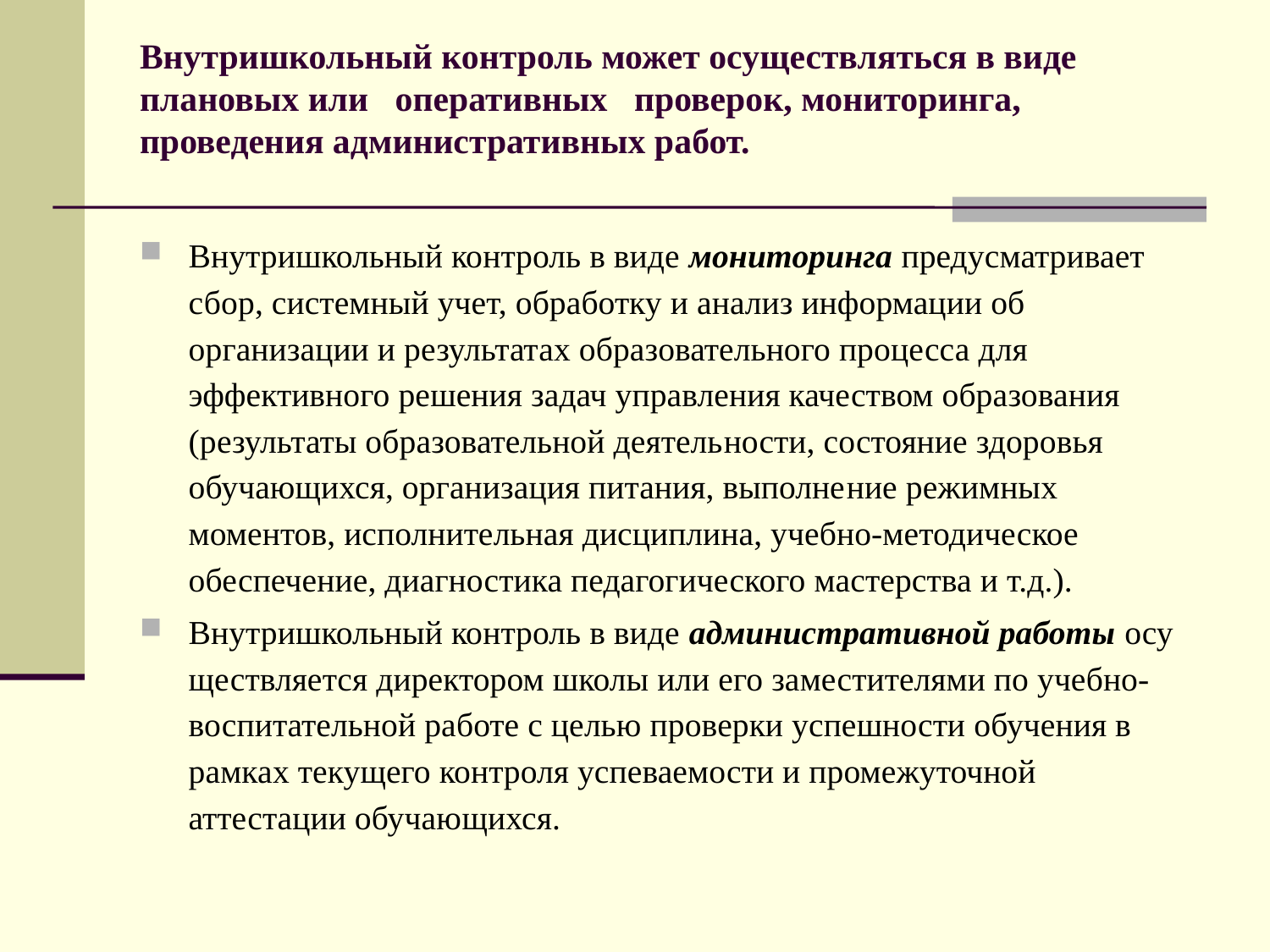

# Внутришкольный контроль может осуществляться в виде плановых или   оперативных   проверок, мониторинга, проведения административных работ.
Внутришкольный контроль в виде мониторинга предусматривает сбор, системный учет, обработку и анализ информации об организации и результатах образовательного процесса для эффективного решения задач управления качеством образования (результаты образовательной деятель­ности, состояние здоровья обучающихся, организация питания, выполне­ние режимных моментов, исполнительная дисциплина, учебно-методическое обеспечение, диагностика педагогического мастерства и т.д.).
Внутришкольный контроль в виде административной работы осу­ществляется директором школы или его заместителями по учебно-воспитательной работе с целью проверки успешности обучения в рамках текущего контроля успеваемости и промежуточной аттестации обучаю­щихся.